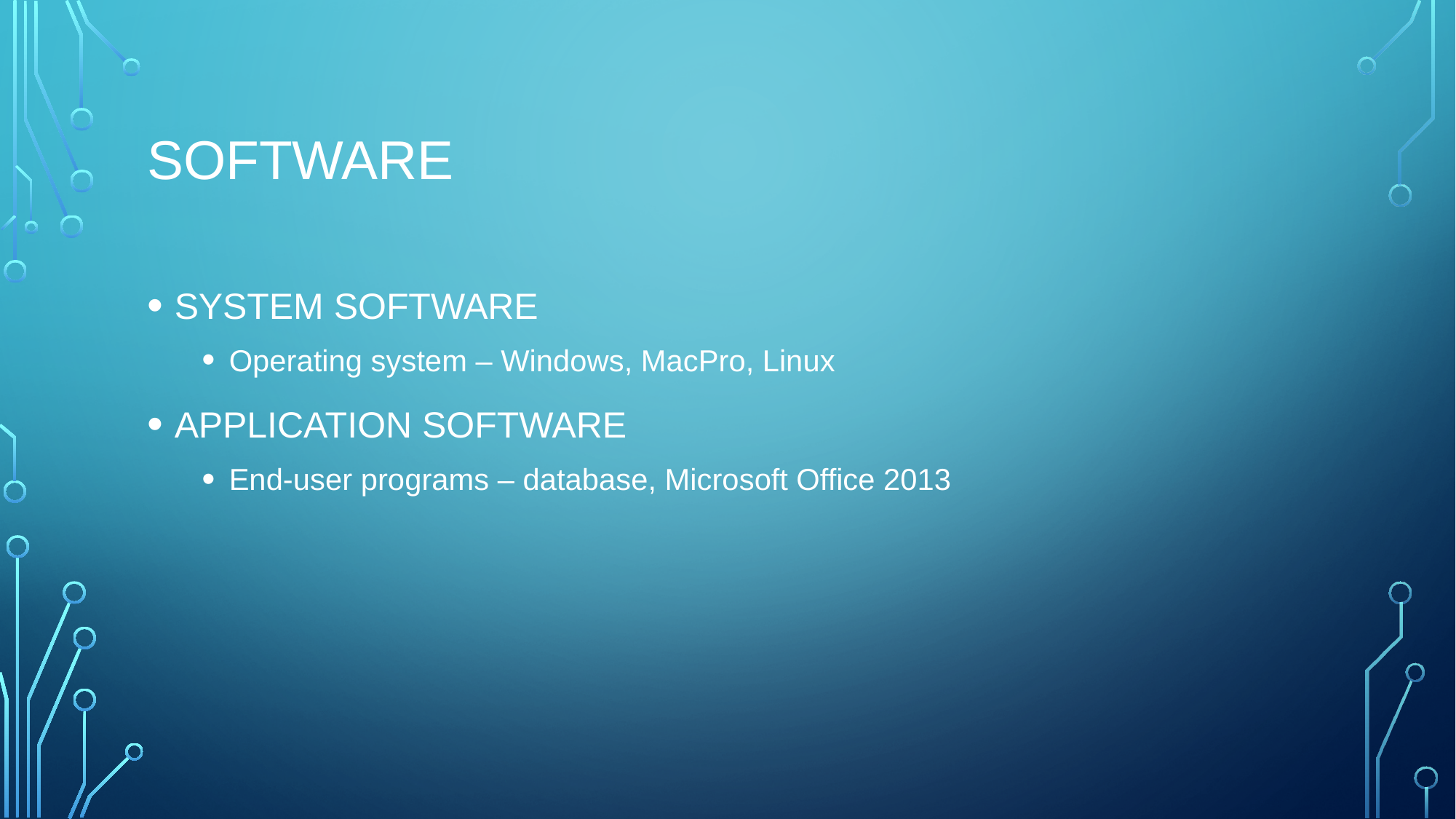

# SOFTWARE
SYSTEM SOFTWARE
Operating system – Windows, MacPro, Linux
APPLICATION SOFTWARE
End-user programs – database, Microsoft Office 2013